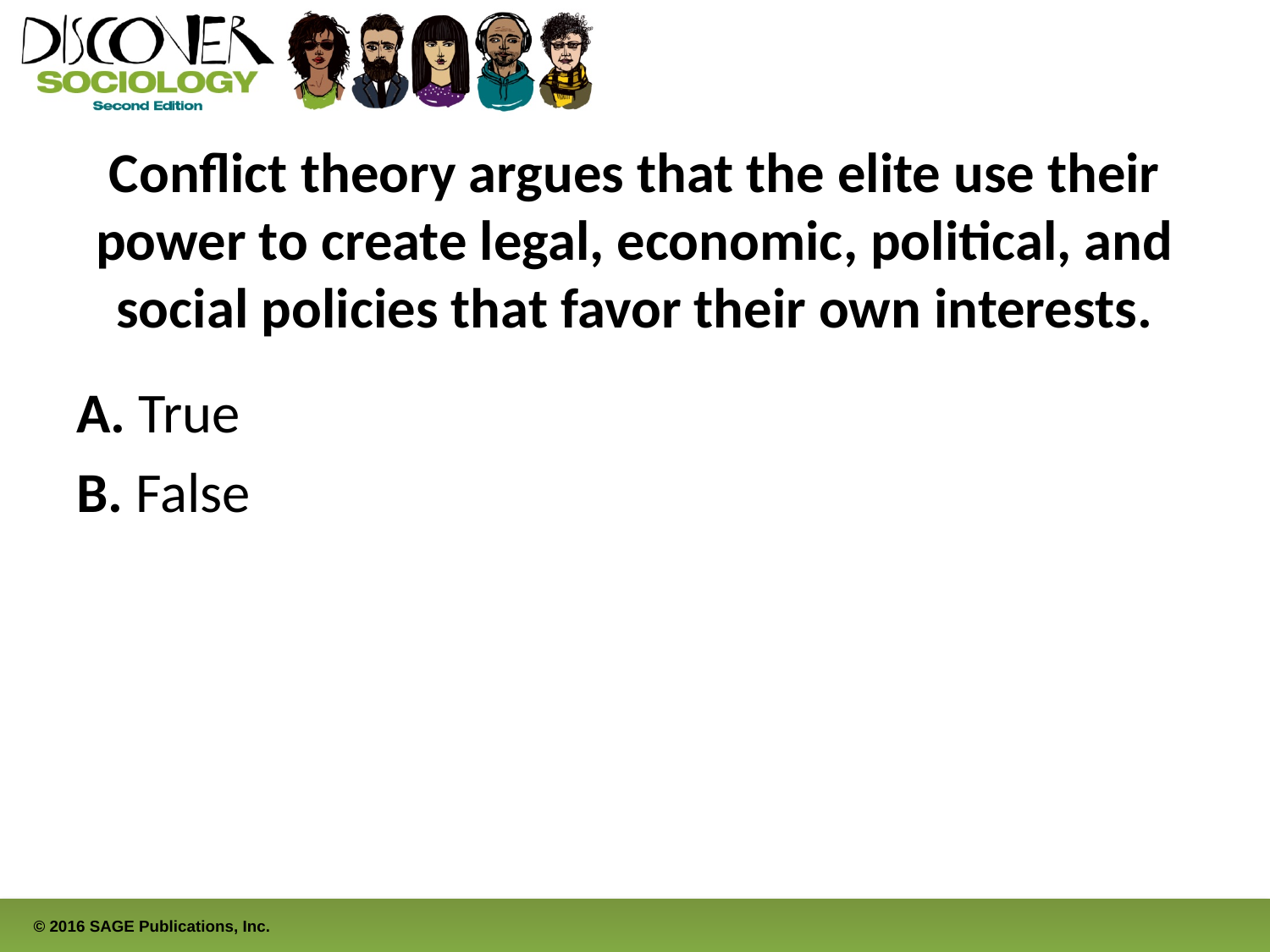

# Conflict theory argues that the elite use their power to create legal, economic, political, and social policies that favor their own interests.
A. True
B. False